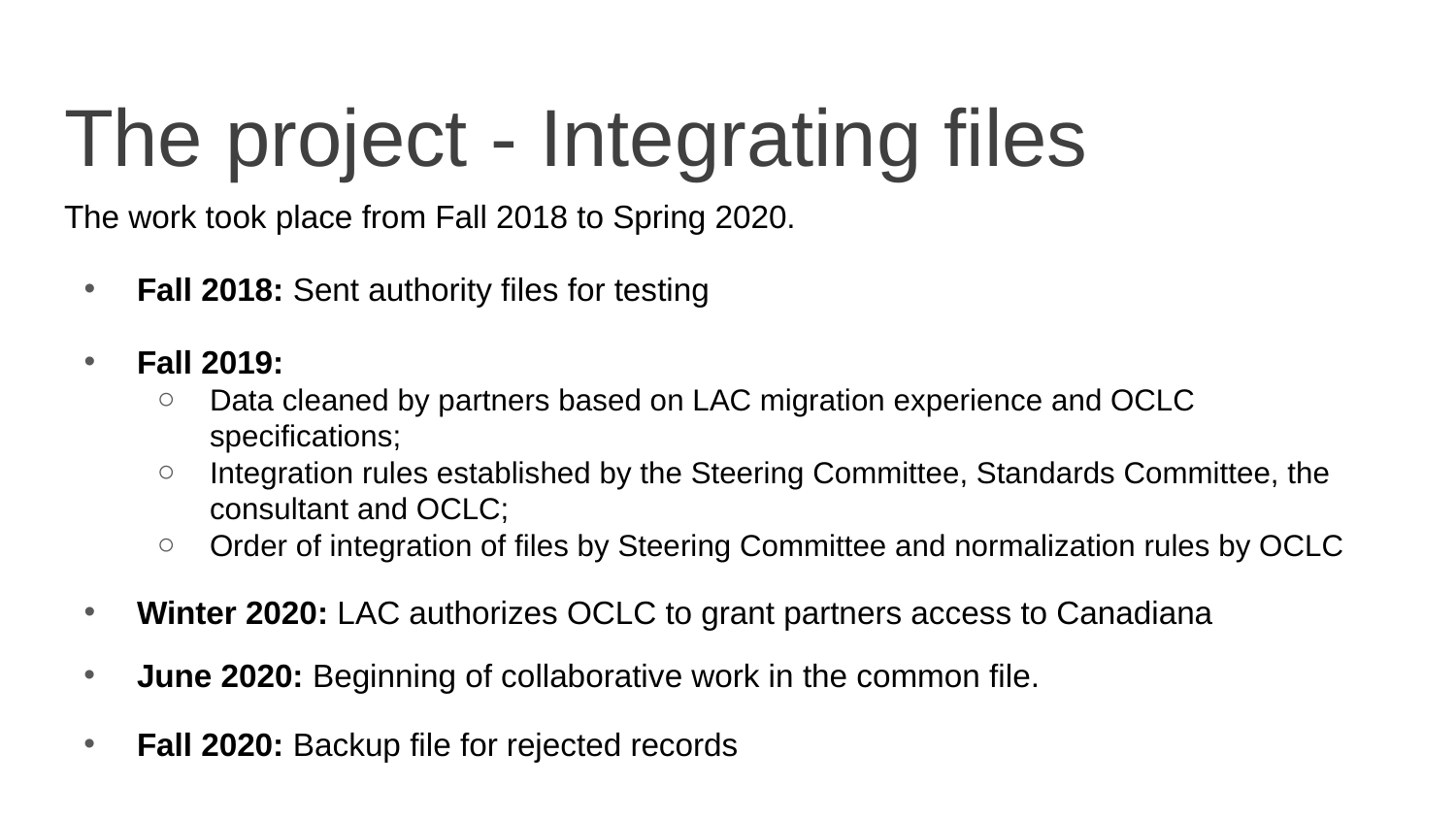

# The project - Integrating files
The work took place from Fall 2018 to Spring 2020.

Fall 2018: Sent authority files for testing

Fall 2019:
Data cleaned by partners based on LAC migration experience and OCLC specifications;
Integration rules established by the Steering Committee, Standards Committee, the consultant and OCLC;
Order of integration of files by Steering Committee and normalization rules by OCLC

Winter 2020: LAC authorizes OCLC to grant partners access to Canadiana

June 2020: Beginning of collaborative work in the common file.

Fall 2020: Backup file for rejected records